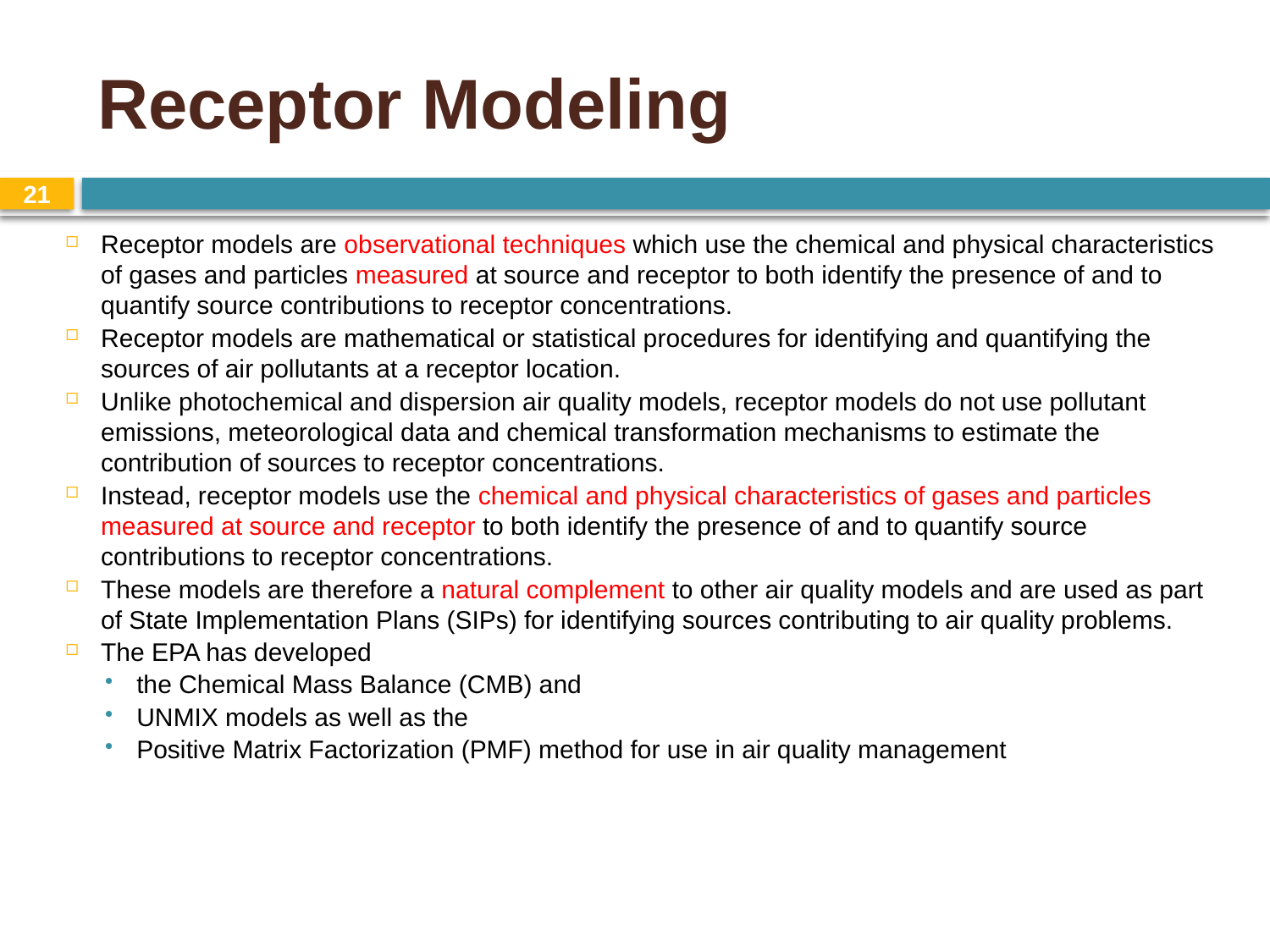

# Receptor Modeling
21
Receptor models are observational techniques which use the chemical and physical characteristics of gases and particles measured at source and receptor to both identify the presence of and to quantify source contributions to receptor concentrations.
Receptor models are mathematical or statistical procedures for identifying and quantifying the sources of air pollutants at a receptor location.
Unlike photochemical and dispersion air quality models, receptor models do not use pollutant emissions, meteorological data and chemical transformation mechanisms to estimate the contribution of sources to receptor concentrations.
Instead, receptor models use the chemical and physical characteristics of gases and particles measured at source and receptor to both identify the presence of and to quantify source contributions to receptor concentrations.
These models are therefore a natural complement to other air quality models and are used as part of State Implementation Plans (SIPs) for identifying sources contributing to air quality problems.
The EPA has developed
the Chemical Mass Balance (CMB) and
UNMIX models as well as the
Positive Matrix Factorization (PMF) method for use in air quality management